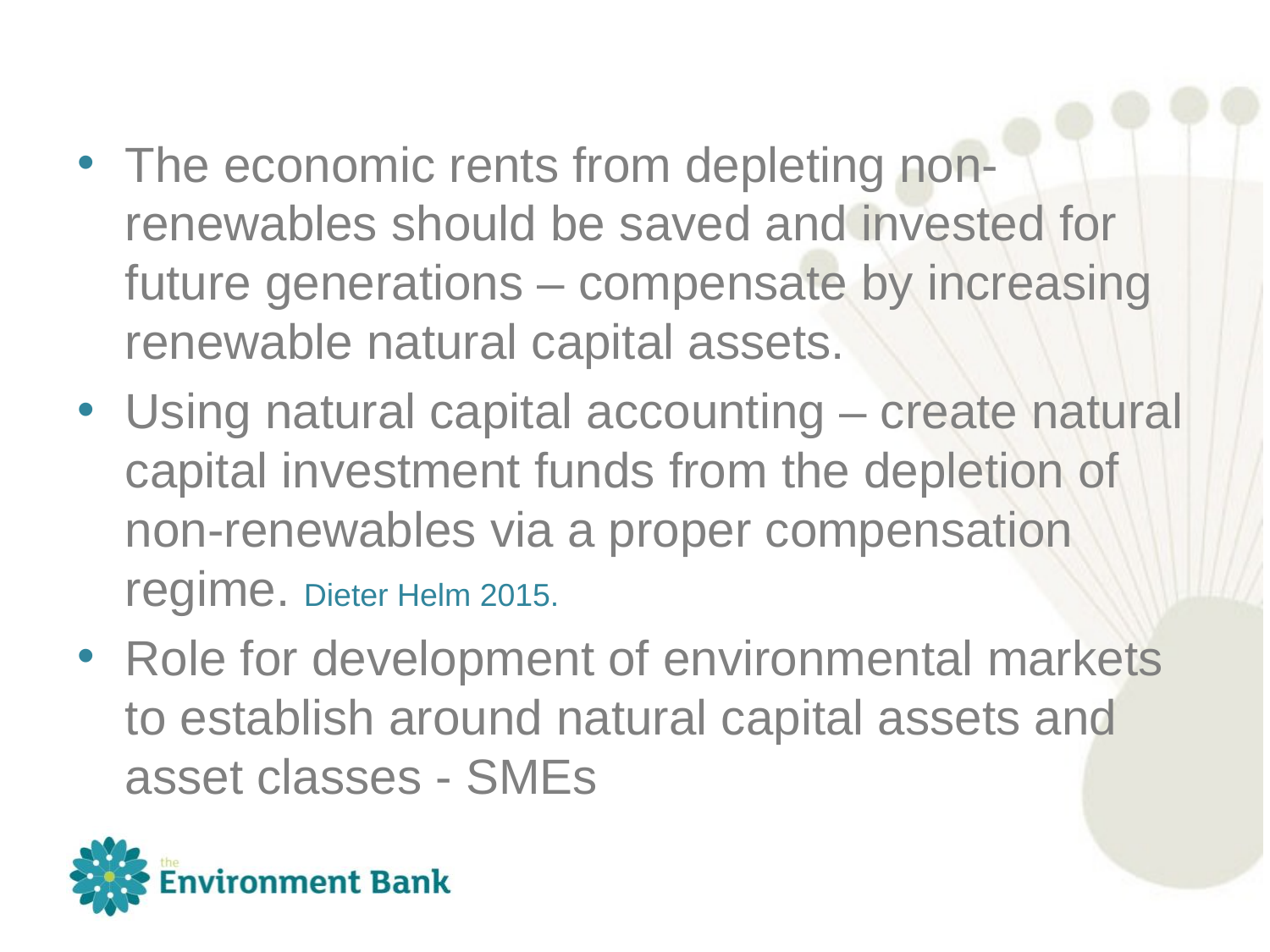

The economic rents from depleting non-renewables should be saved and invested for future generations – compensate by increasing renewable natural capital assets.
Using natural capital accounting – create natural capital investment funds from the depletion of non-renewables via a proper compensation regime. Dieter Helm 2015.
Role for development of environmental markets to establish around natural capital assets and asset classes - SMEs